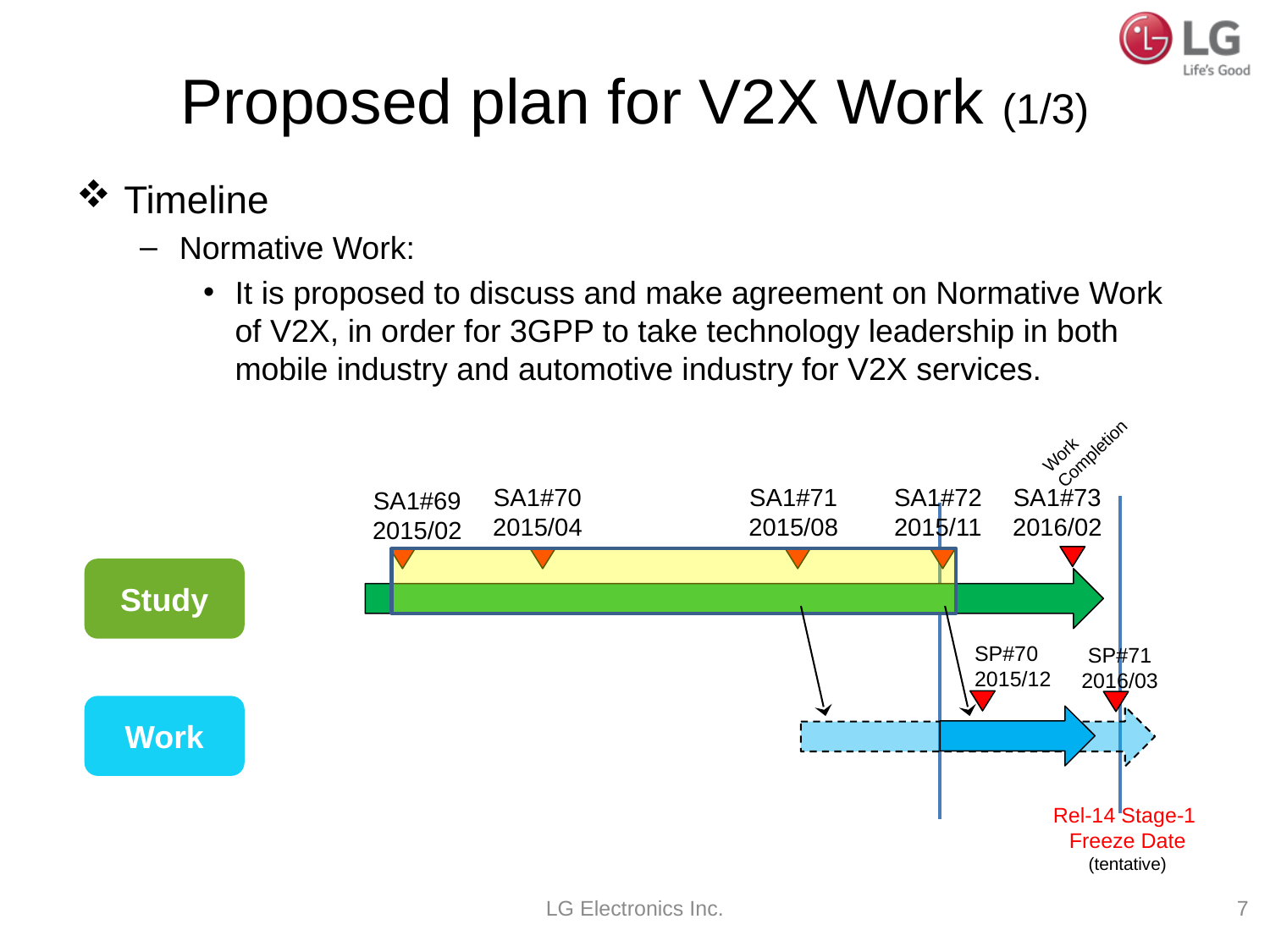

# Proposed plan for V2X Work (1/3)
Timeline
Normative Work:
It is proposed to discuss and make agreement on Normative Work of V2X, in order for 3GPP to take technology leadership in both mobile industry and automotive industry for V2X services.

Work
Completion
SA1#70
2015/04
SA1#71
2015/08
SA1#72
2015/11
SA1#69
2015/02

Study

SA1#73
2016/02

SP#70
2015/12
SP#71
2016/03

Work

Rel-14 Stage-1
Freeze Date
(tentative)
LG Electronics Inc.
7